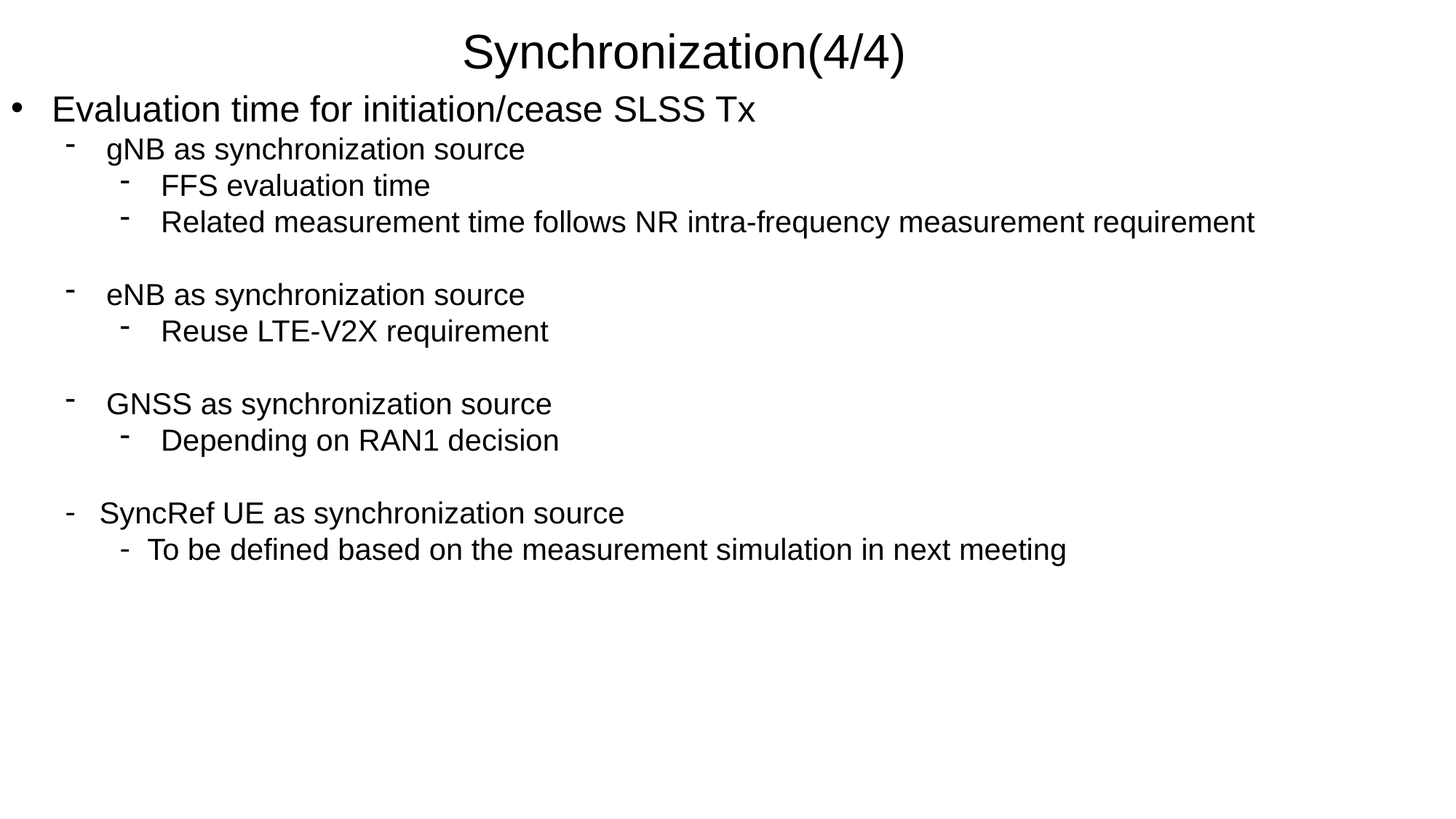

Synchronization(4/4)
Evaluation time for initiation/cease SLSS Tx
gNB as synchronization source
FFS evaluation time
Related measurement time follows NR intra-frequency measurement requirement

eNB as synchronization source
Reuse LTE-V2X requirement

GNSS as synchronization source
Depending on RAN1 decision

SyncRef UE as synchronization source
To be defined based on the measurement simulation in next meeting